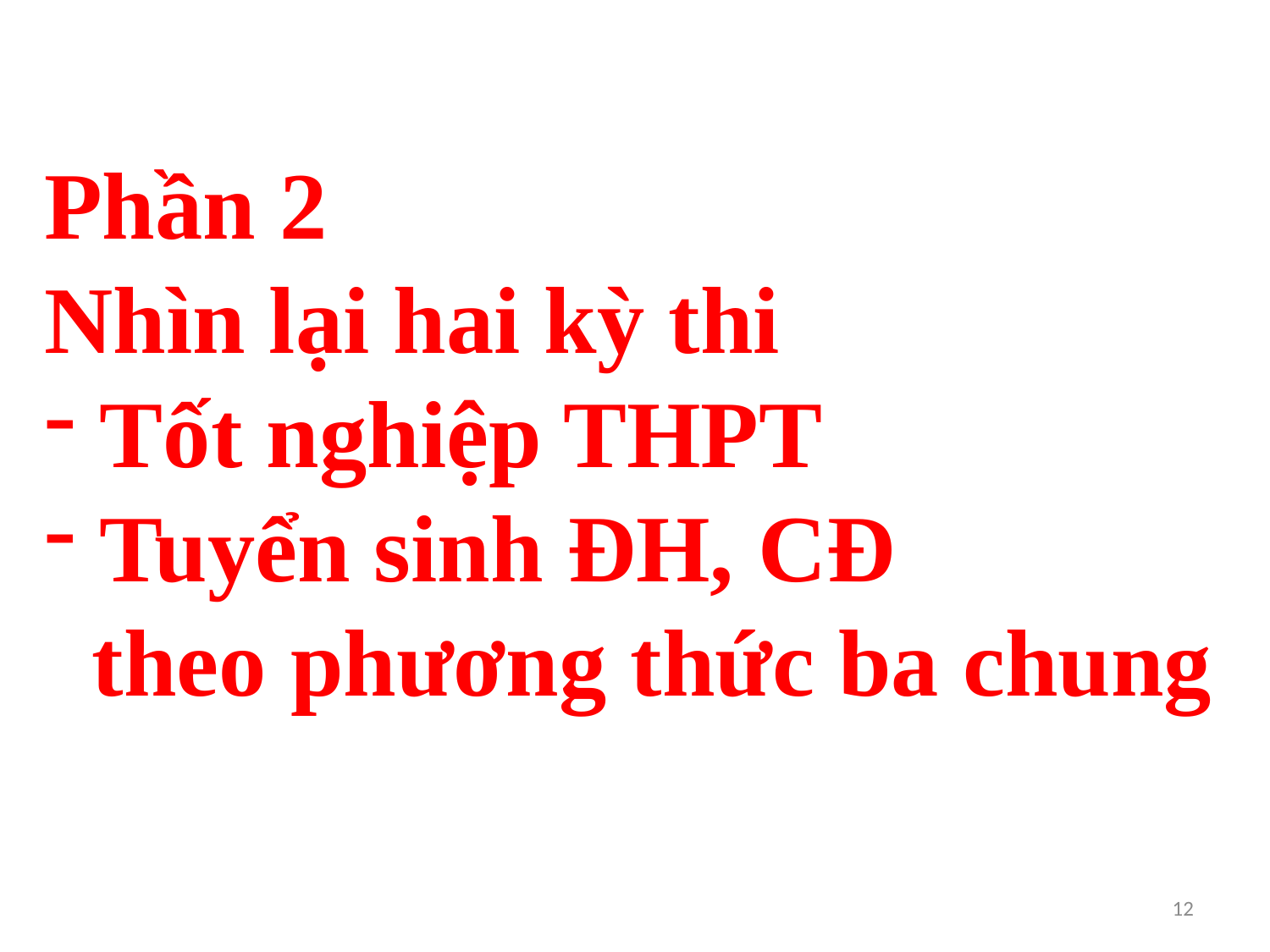

Phần 2
Nhìn lại hai kỳ thi
 Tốt nghiệp THPT
 Tuyển sinh ĐH, CĐ
  theo phương thức ba chung
12